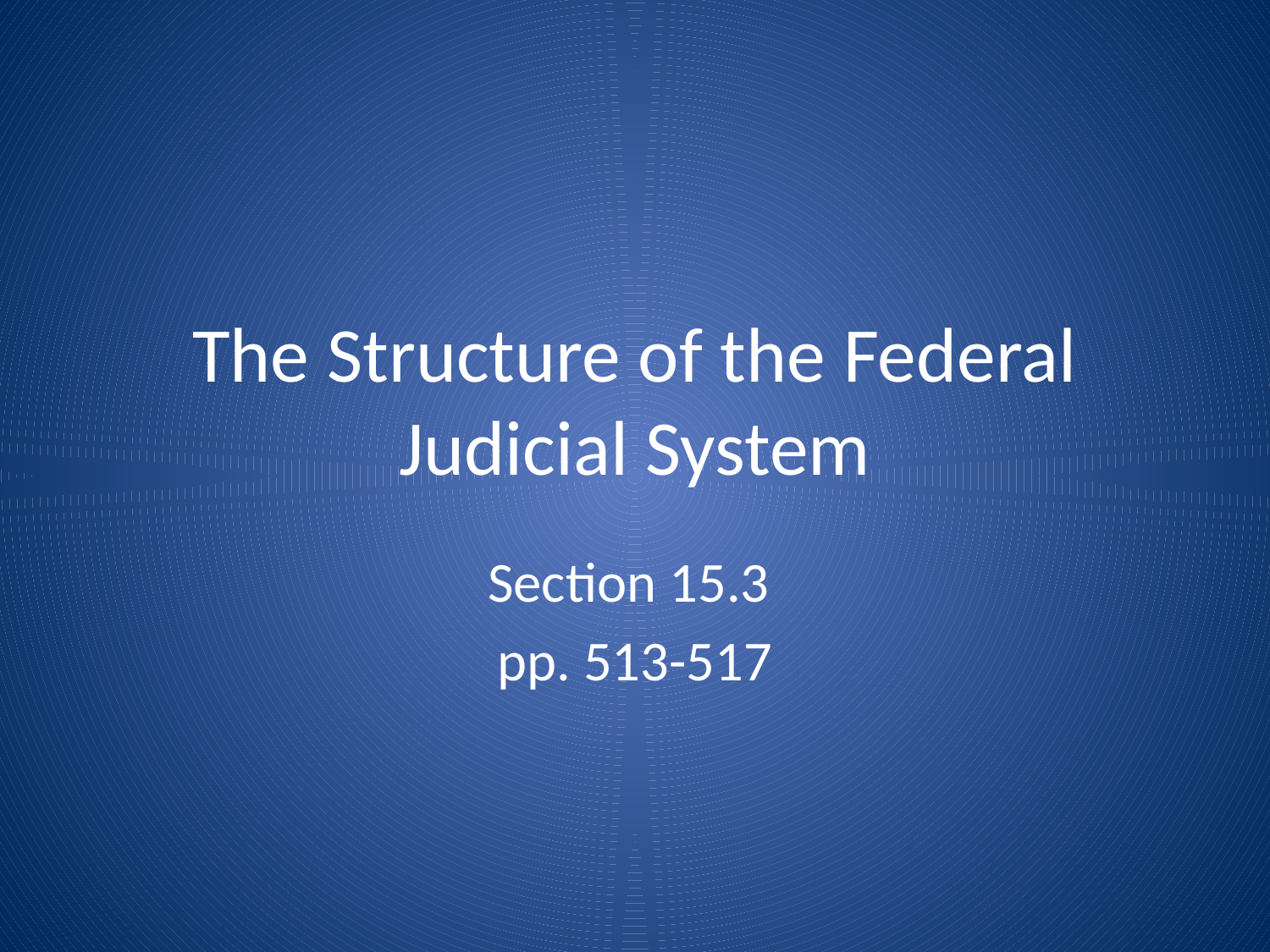

# The Structure of the Federal Judicial System
Section 15.3
pp. 513-517